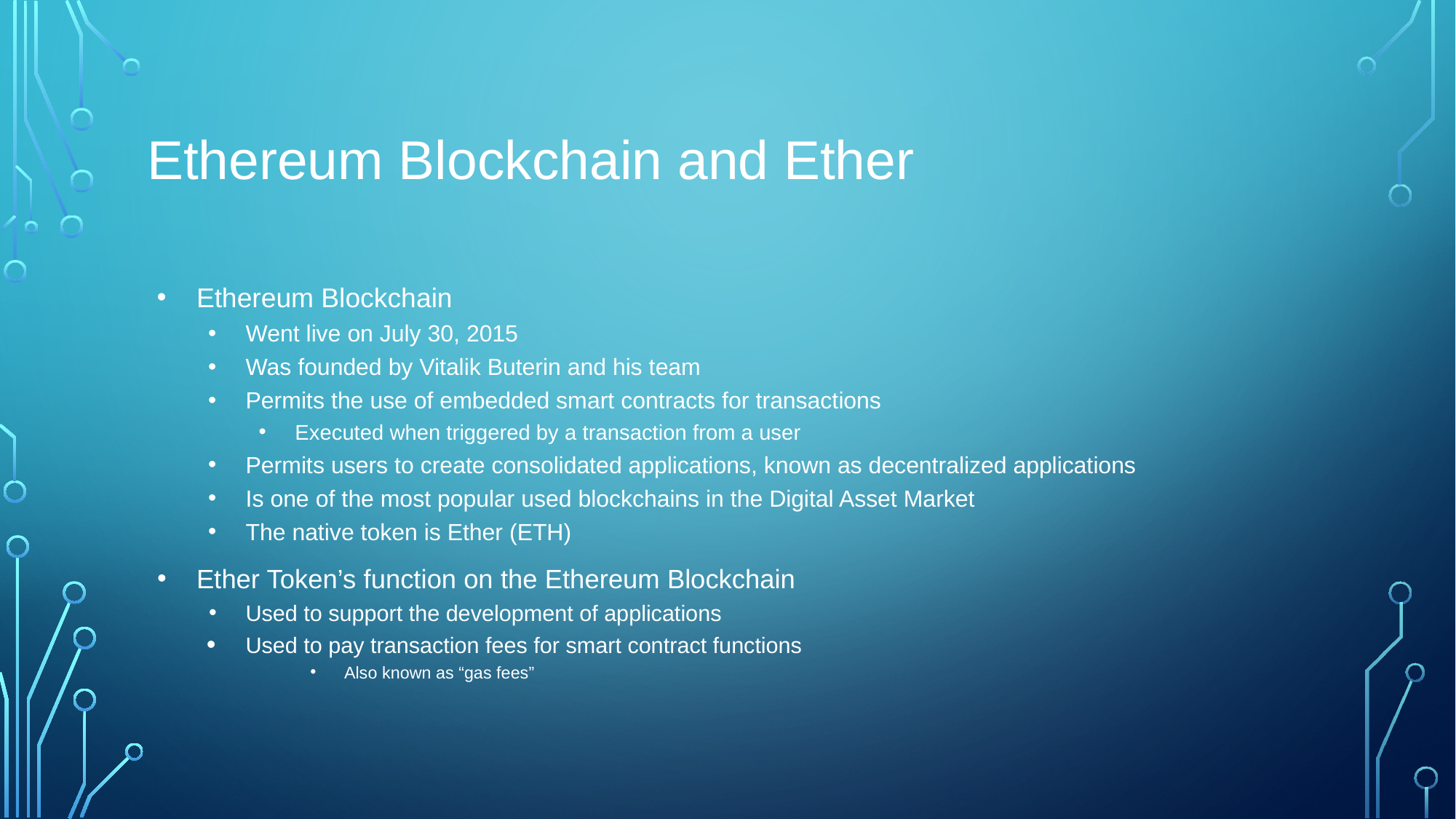

# Ethereum Blockchain and Ether
Ethereum Blockchain
Went live on July 30, 2015
Was founded by Vitalik Buterin and his team
Permits the use of embedded smart contracts for transactions
Executed when triggered by a transaction from a user
Permits users to create consolidated applications, known as decentralized applications
Is one of the most popular used blockchains in the Digital Asset Market
The native token is Ether (ETH)
Ether Token’s function on the Ethereum Blockchain
Used to support the development of applications
Used to pay transaction fees for smart contract functions
Also known as “gas fees”